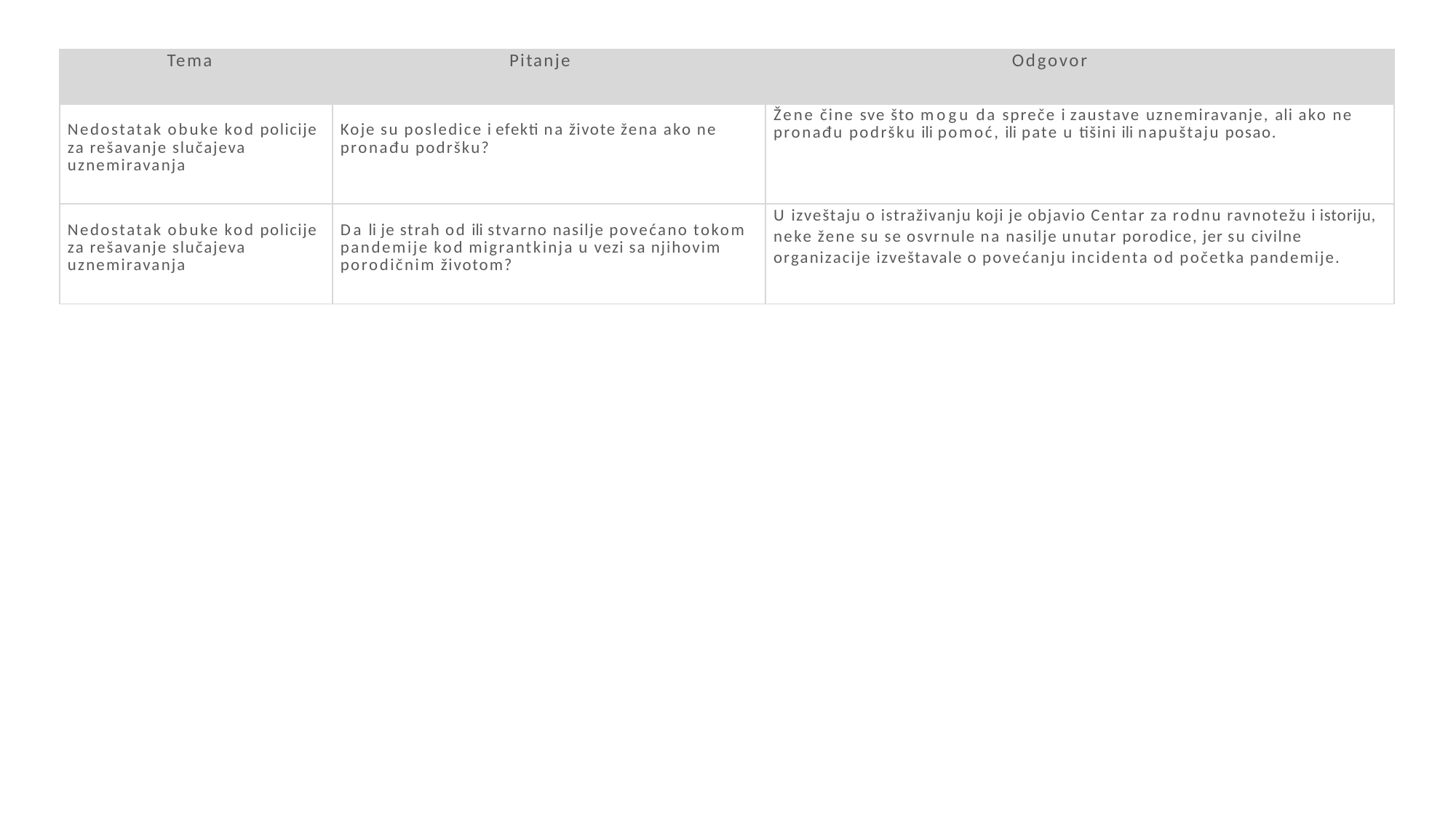

| Tema | Pitanje | Odgovor |
| --- | --- | --- |
| Nedostatak obuke kod policije za rešavanje slučajeva uznemiravanja | Koje su posledice i efekti na živote žena ako ne pronađu podršku? | Žene čine sve što mogu da spreče i zaustave uznemiravanje, ali ako ne pronađu podršku ili pomoć, ili pate u tišini ili napuštaju posao. |
| Nedostatak obuke kod policije za rešavanje slučajeva uznemiravanja | Da li je strah od ili stvarno nasilje povećano tokom pandemije kod migrantkinja u vezi sa njihovim porodičnim životom? | U izveštaju o istraživanju koji je objavio Centar za rodnu ravnotežu i istoriju, neke žene su se osvrnule na nasilje unutar porodice, jer su civilne organizacije izveštavale o povećanju incidenta od početka pandemije. |